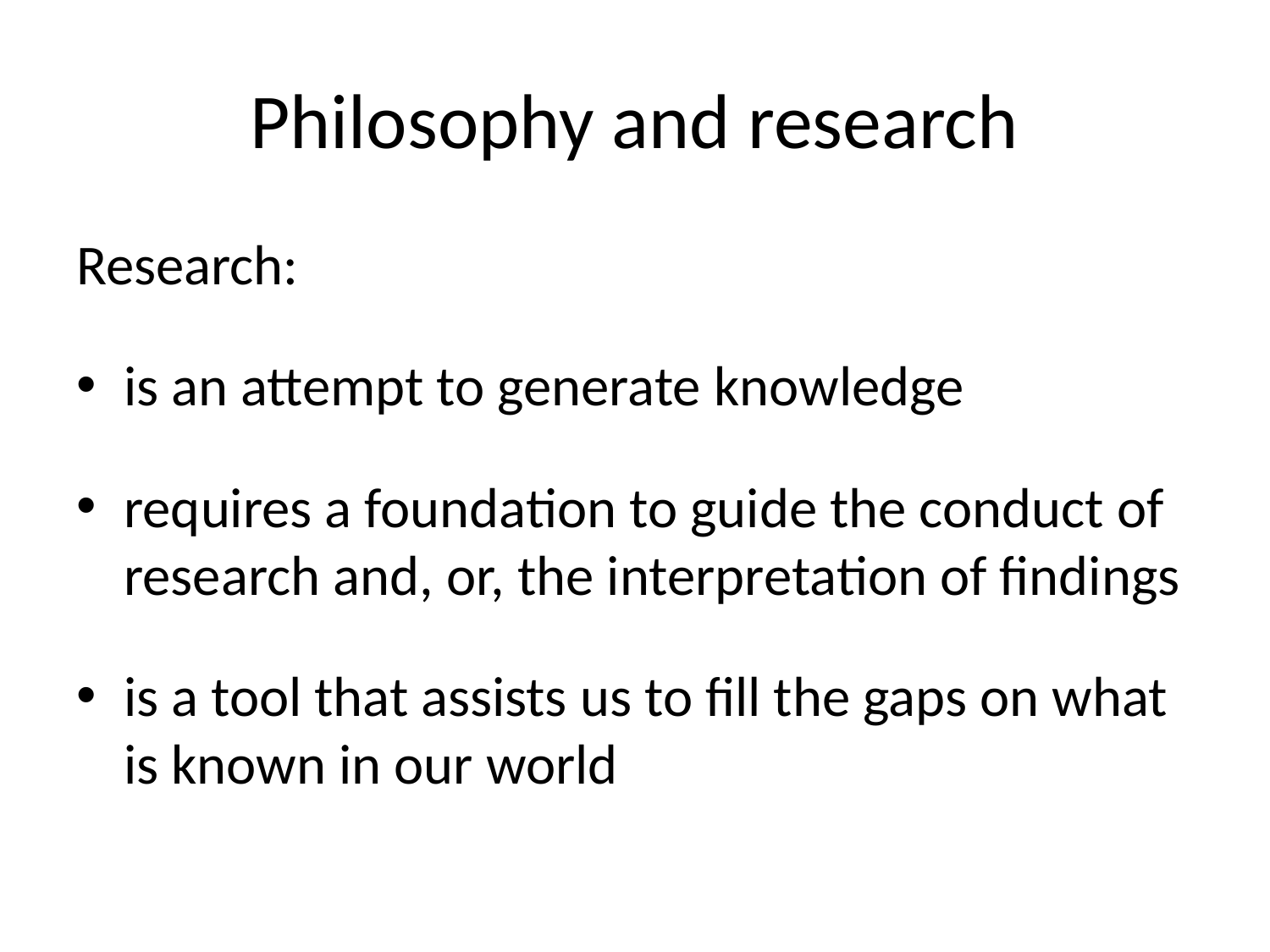

# Philosophy and research
Research:
is an attempt to generate knowledge
requires a foundation to guide the conduct of research and, or, the interpretation of findings
is a tool that assists us to fill the gaps on what is known in our world